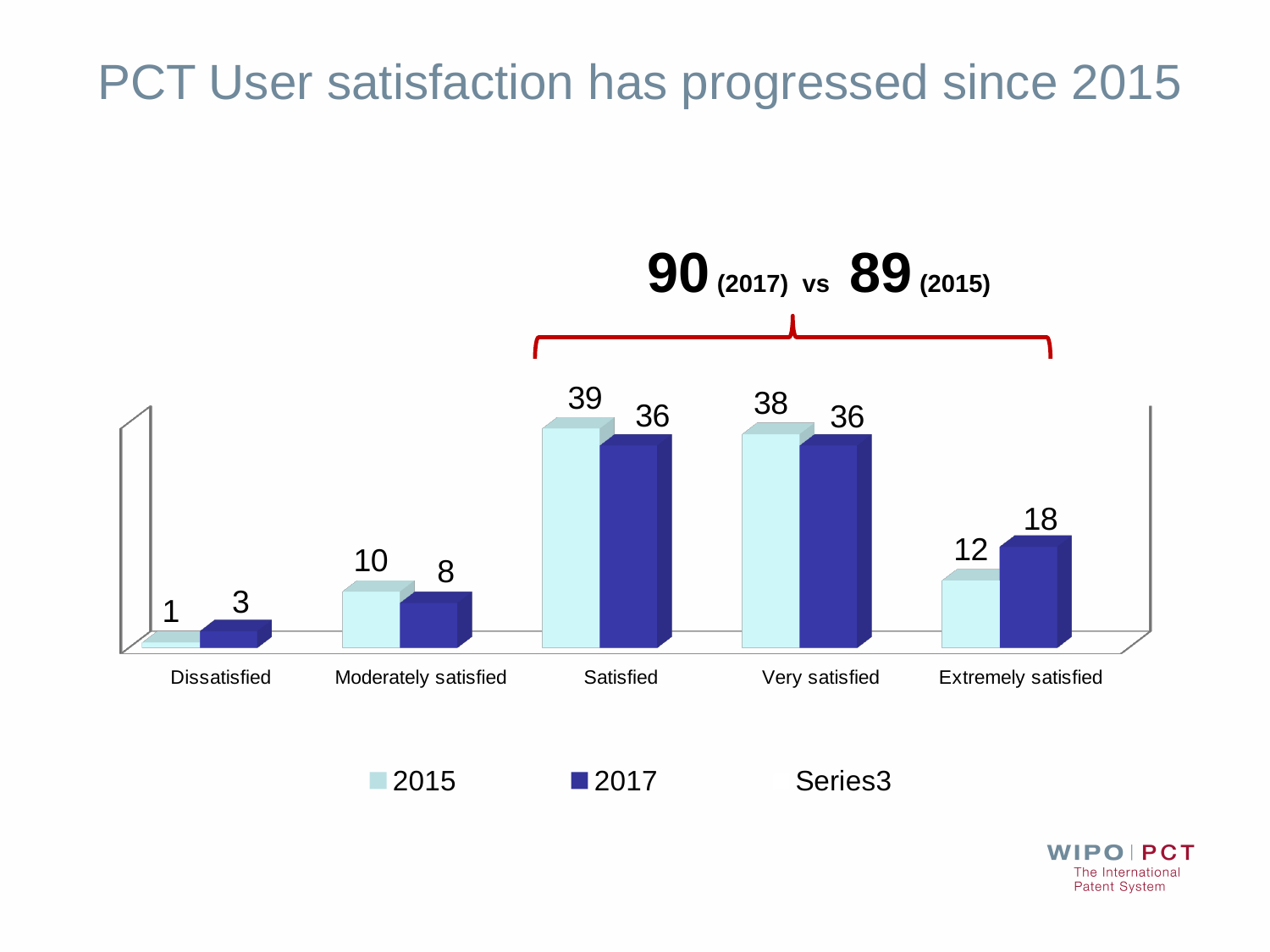

# PCT User satisfaction has progressed since 2015

90 (2017)  vs 89 (2015)

[unsupported chart]